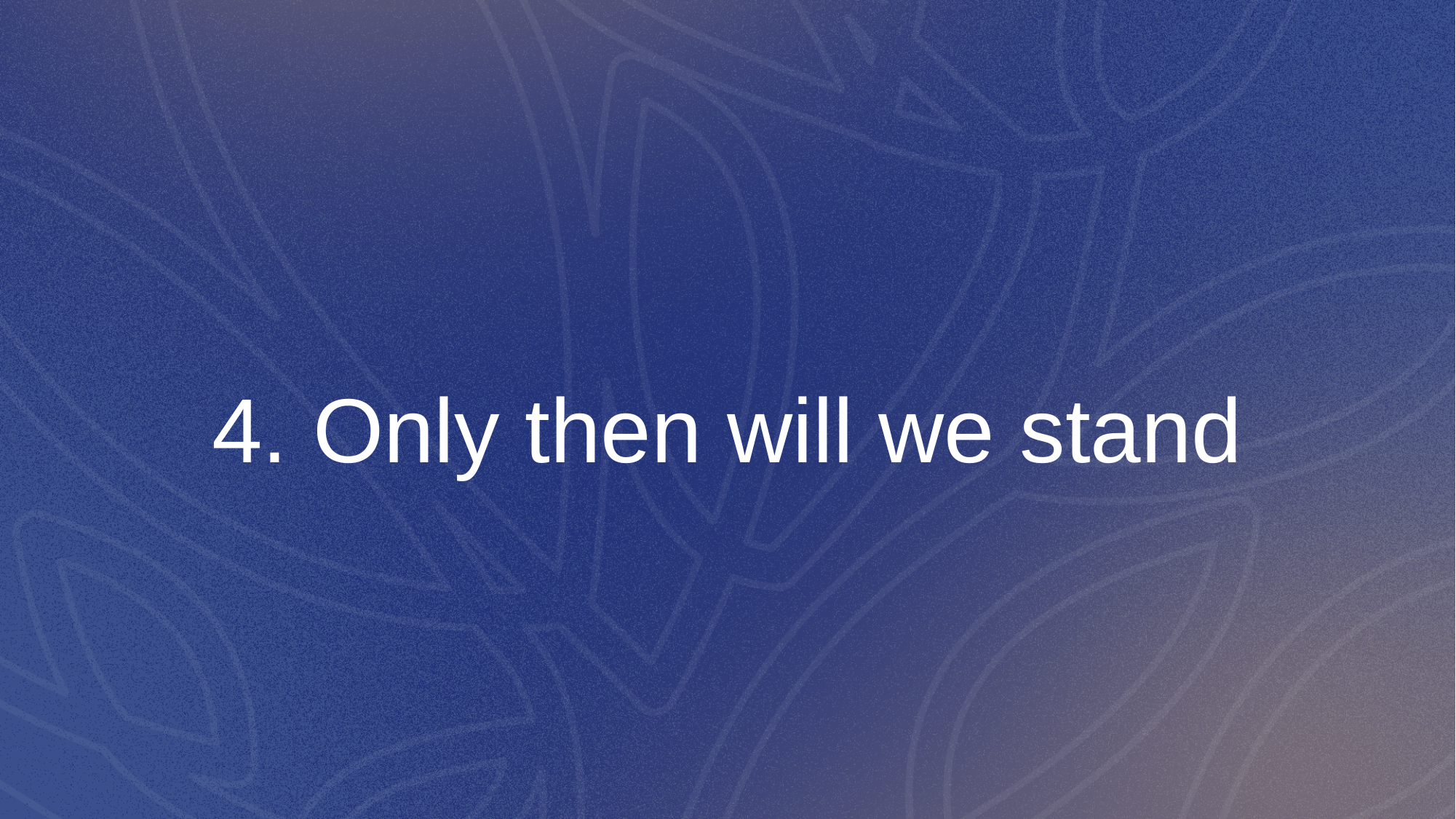

# 4. Only then will we stand